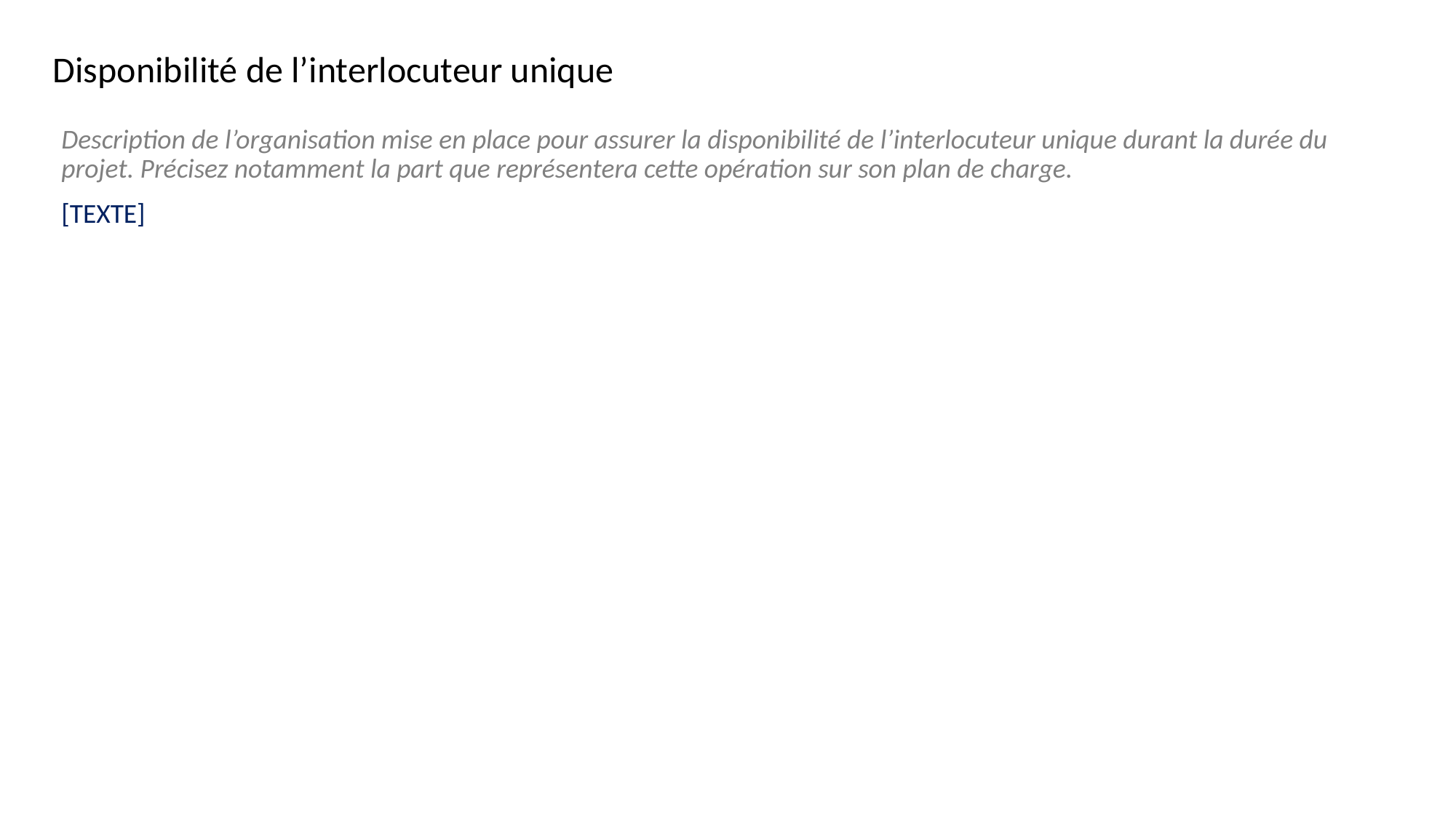

# Disponibilité de l’interlocuteur unique
Description de l’organisation mise en place pour assurer la disponibilité de l’interlocuteur unique durant la durée du projet. Précisez notamment la part que représentera cette opération sur son plan de charge.
[TEXTE]